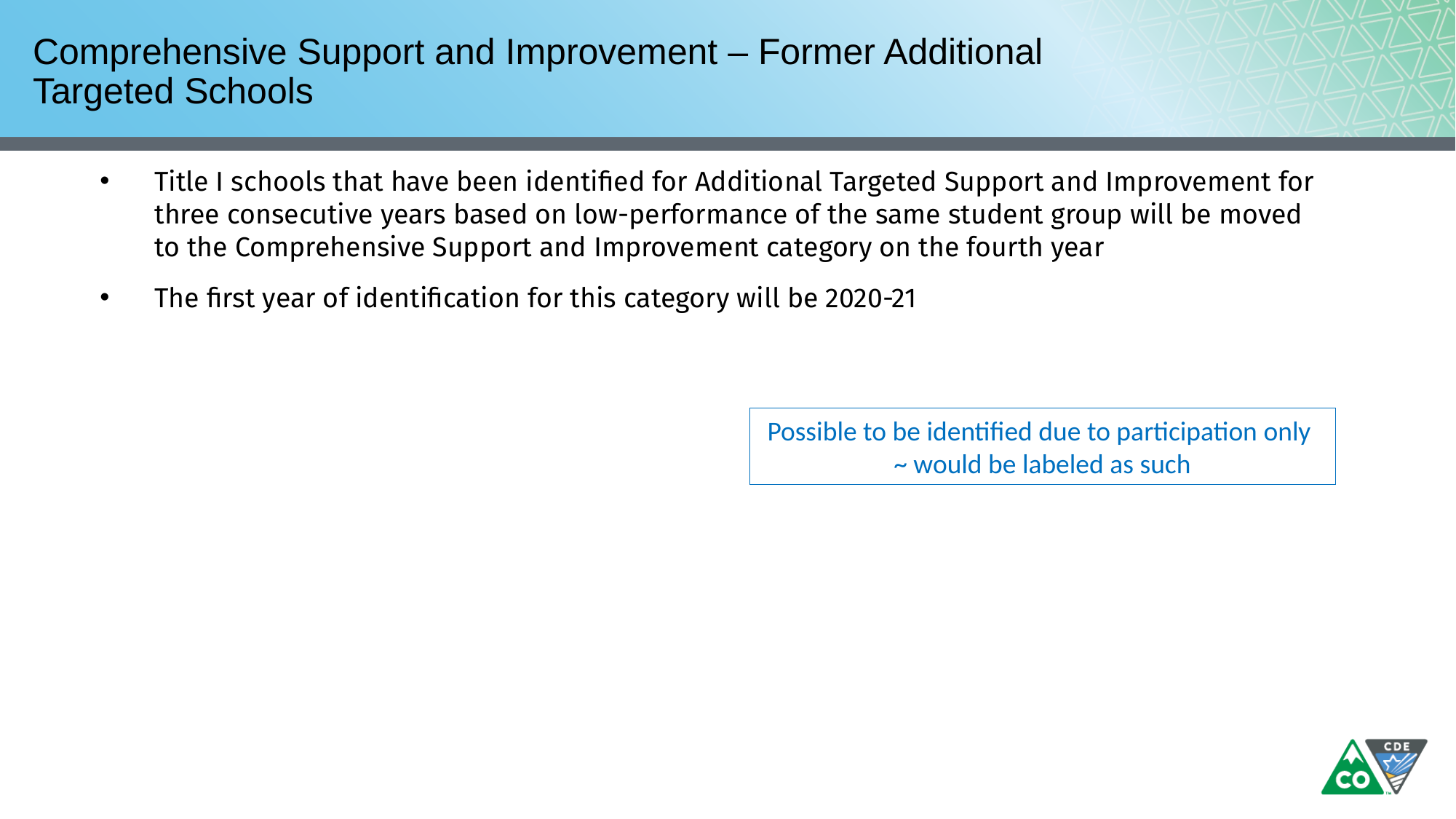

# Comprehensive Support and Improvement – Former Additional Targeted Schools
Title I schools that have been identified for Additional Targeted Support and Improvement for three consecutive years based on low-performance of the same student group will be moved to the Comprehensive Support and Improvement category on the fourth year
The first year of identification for this category will be 2020-21
Possible to be identified due to participation only
~ would be labeled as such